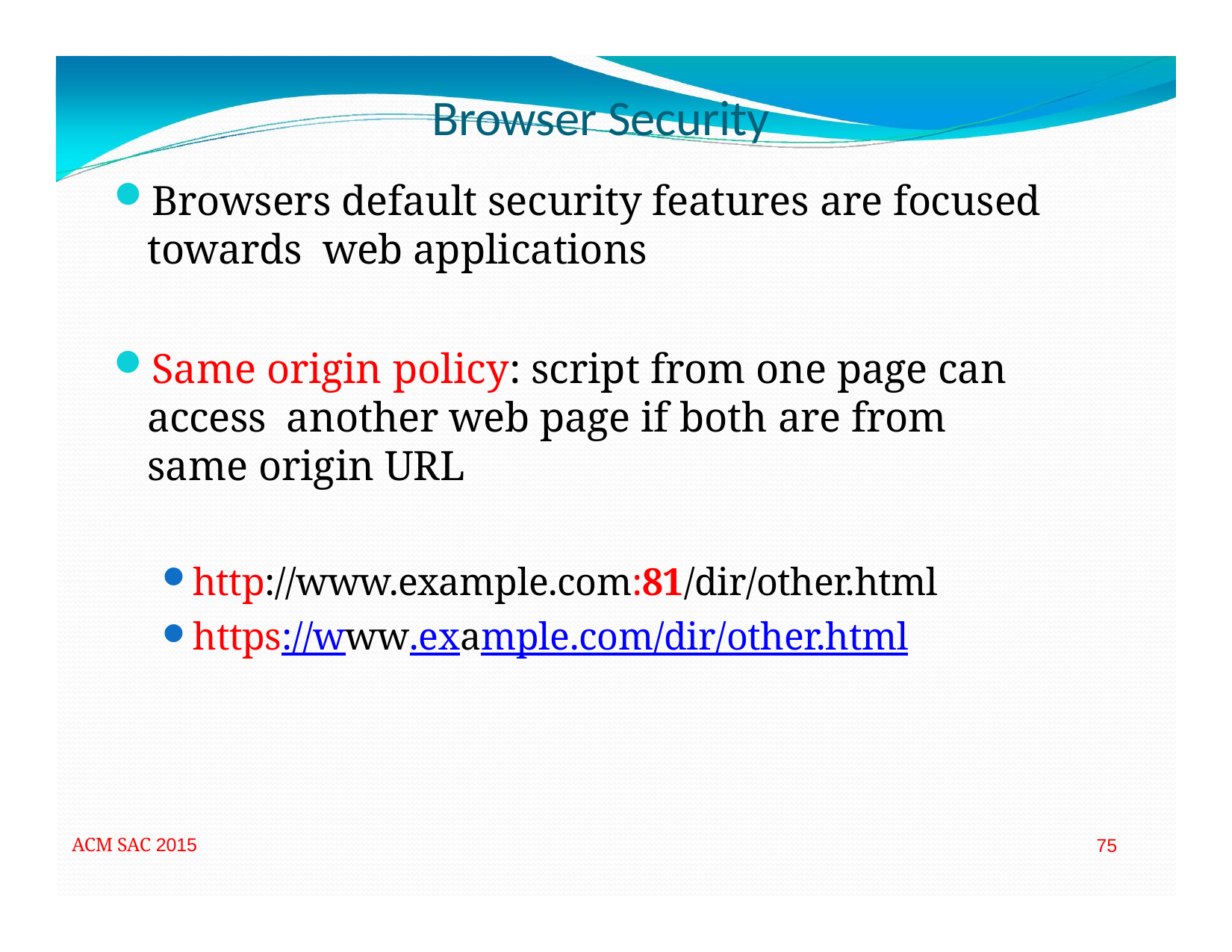

# Browser Security
Browsers default security features are focused towards  web applications

Same origin policy: script from one page can access  another web page if both are from same origin URL

http://www.example.com:81/dir/other.html
https://www.example.com/dir/other.html
ACM SAC 2015
75